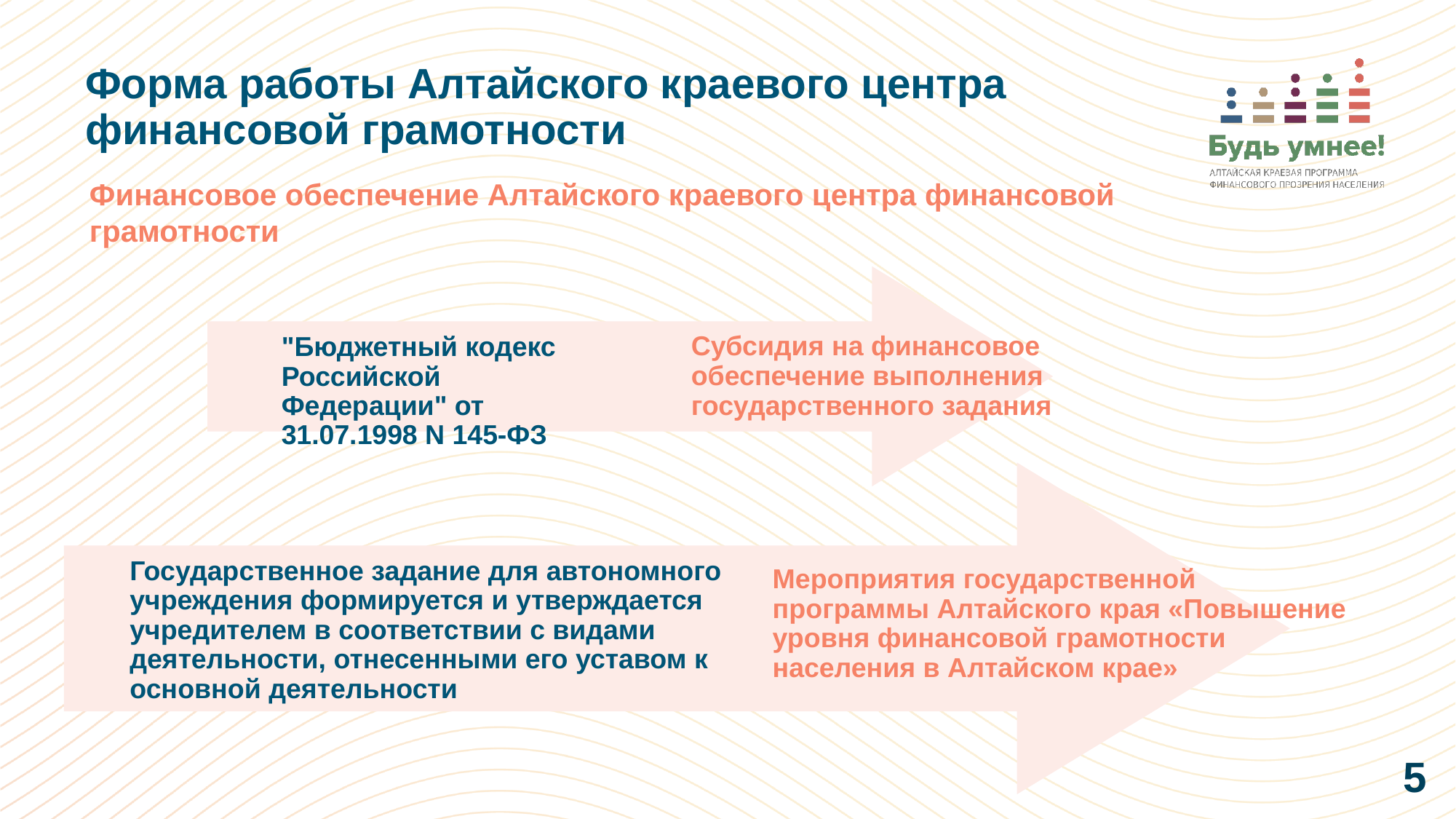

Форма работы Алтайского краевого центра финансовой грамотности
#
Финансовое обеспечение Алтайского краевого центра финансовой грамотности

Субсидия на финансовое обеспечение выполнения государственного задания
"Бюджетный кодекс Российской Федерации" от 31.07.1998 N 145-ФЗ

Государственное задание для автономного учреждения формируется и утверждается учредителем в соответствии с видами деятельности, отнесенными его уставом к основной деятельности

Мероприятия государственной
программы Алтайского края «Повышение уровня финансовой грамотности населения в Алтайском крае»
5